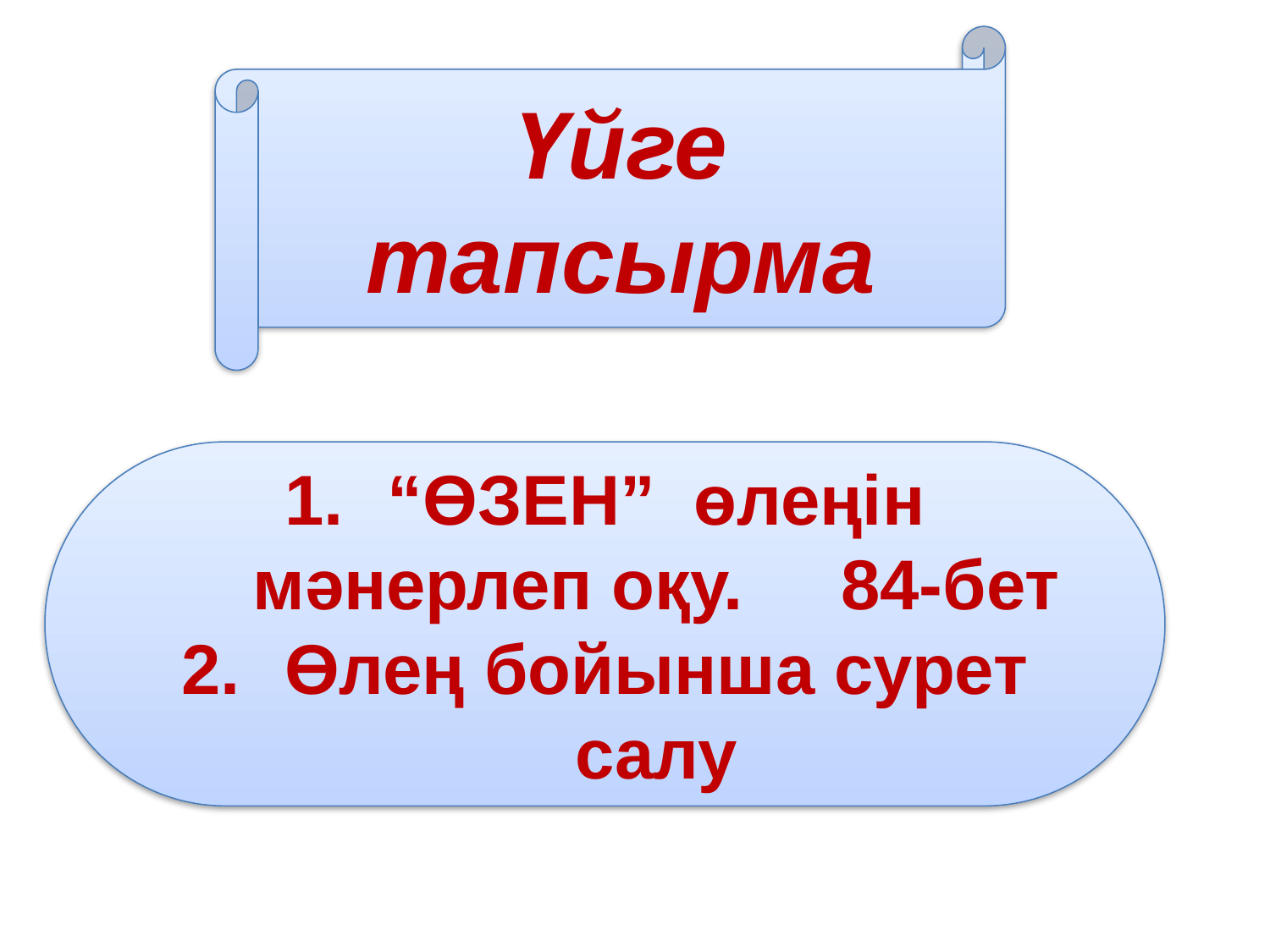

Үйге тапсырма
“ӨЗЕН”  өлеңін мәнерлеп оқу.     84-бет
Өлең бойынша сурет салу